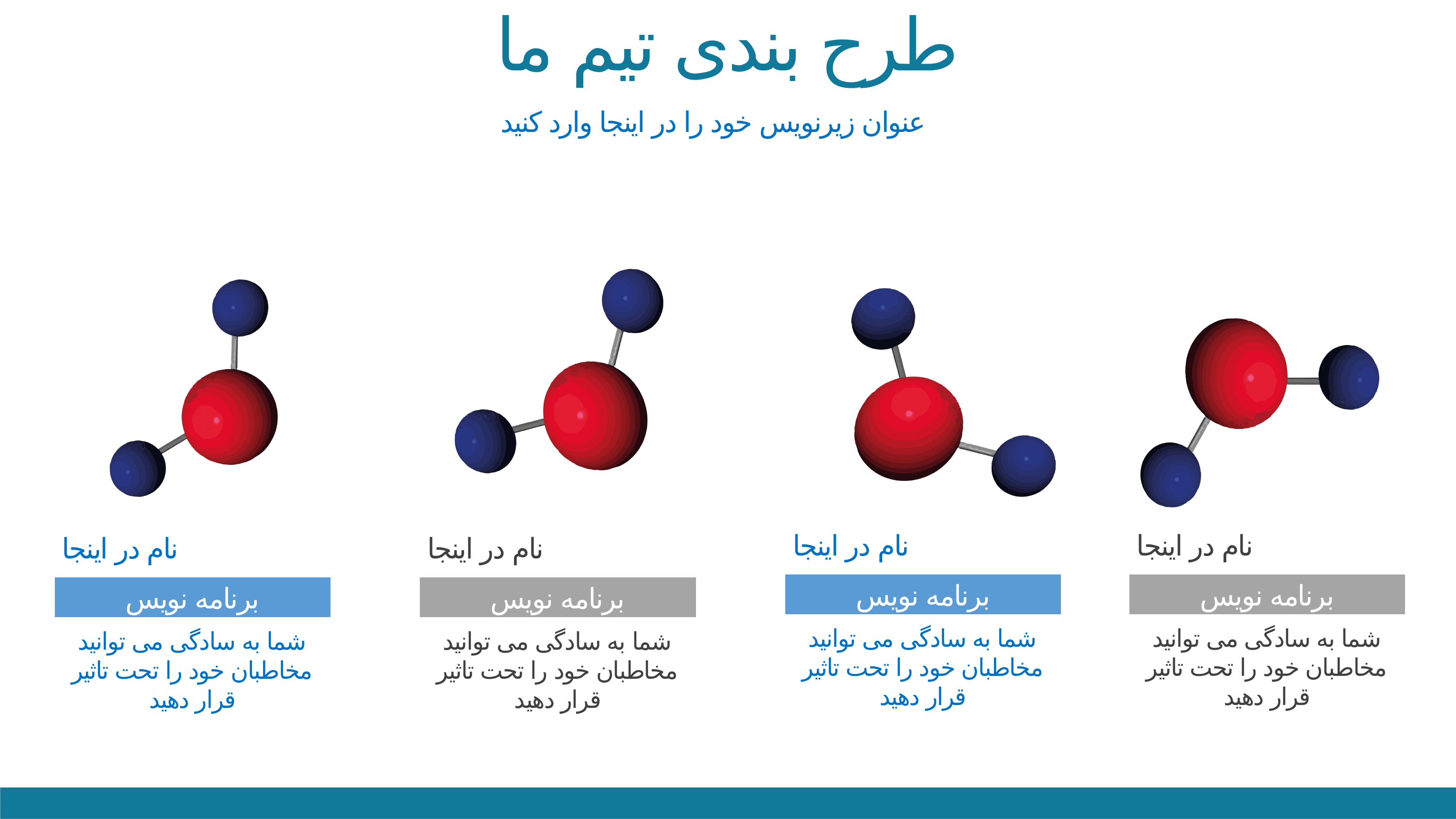

طرح بندی تیم ما
عنوان زیرنویس خود را در اینجا وارد کنید

نام در اینجا

نام در اینجا

نام در اینجا

نام در اینجا

برنامه نویس

برنامه نویس

برنامه نویس

برنامه نویس
شما به سادگی می توانید مخاطبان خود را تحت تاثیر قرار دهید
شما به سادگی می توانید مخاطبان خود را تحت تاثیر قرار دهید
شما به سادگی می توانید مخاطبان خود را تحت تاثیر قرار دهید
شما به سادگی می توانید مخاطبان خود را تحت تاثیر قرار دهید